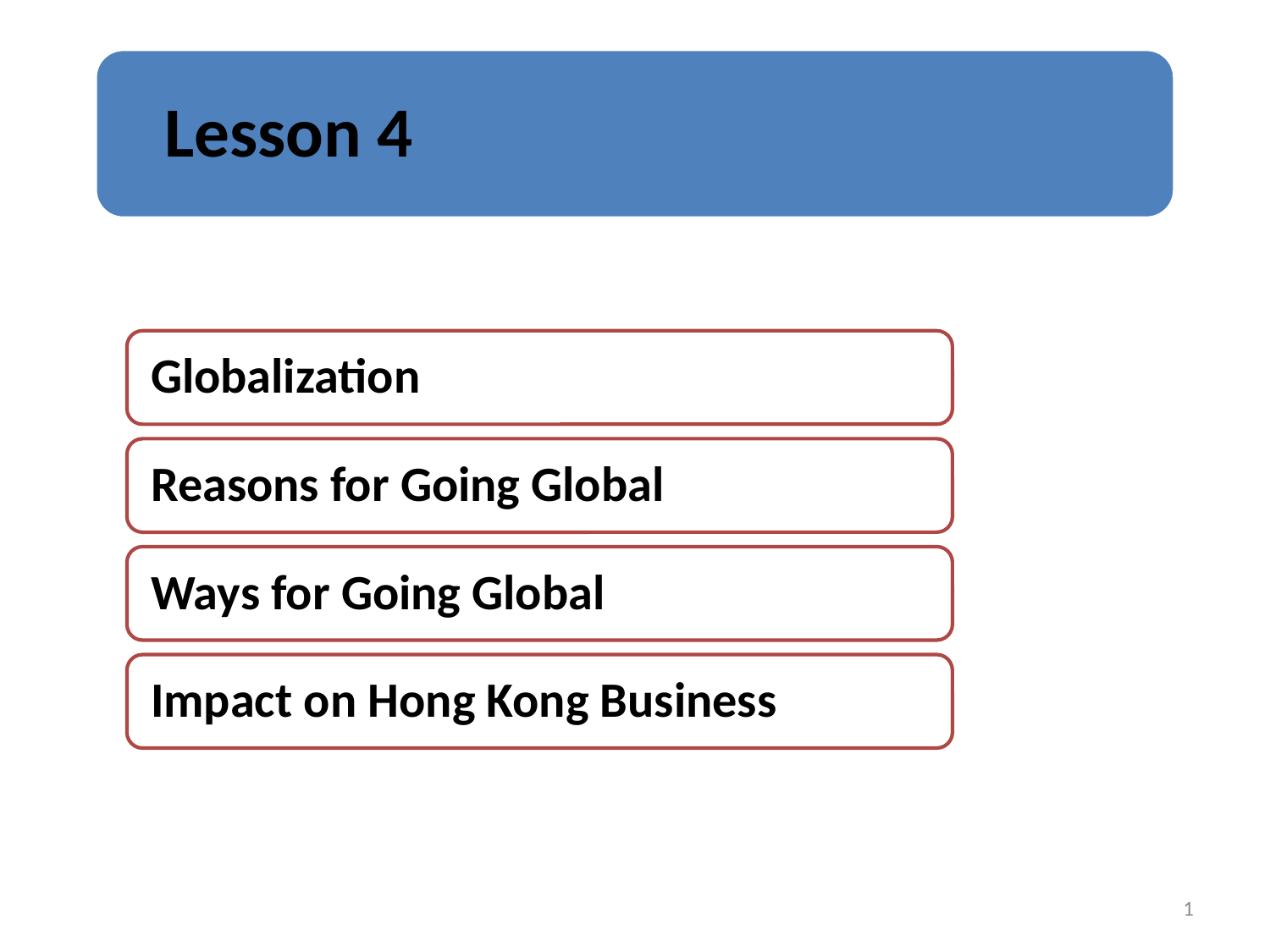

Lesson 4
Globalization
Reasons for Going Global
Ways for Going Global
Impact on Hong Kong Business
1